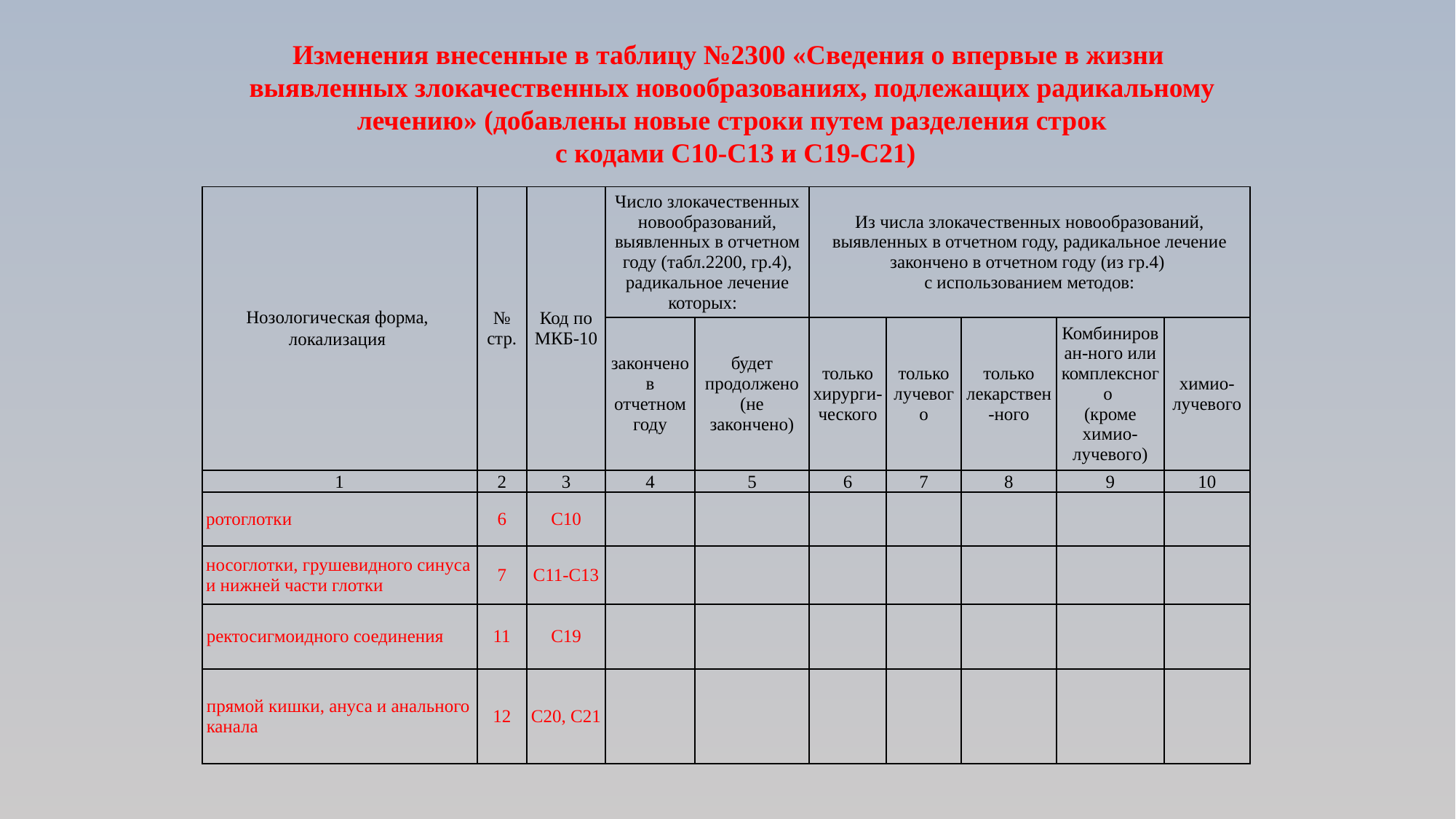

# Изменения внесенные в таблицу №2300 «Сведения о впервые в жизни выявленных злокачественных новообразованиях, подлежащих радикальному лечению» (добавлены новые строки путем разделения строк с кодами С10-С13 и С19-С21)
| Нозологическая форма, локализация | № стр. | Код по МКБ-10 | Число злокачественных новообразований, выявленных в отчетном году (табл.2200, гр.4), радикальное лечение которых: |  | Из числа злокачественных новообразований, выявленных в отчетном году, радикальное лечение закончено в отчетном году (из гр.4) с использованием методов: |  |  |  |  |
| --- | --- | --- | --- | --- | --- | --- | --- | --- | --- |
|  |  |  | закончено в отчетном году | будет продолжено (не закончено) | только хирурги-ческого | только лучевого | только лекарствен-ного | Комбинирован-ного или комплексного (кроме химио-лучевого) | химио-лучевого |
| 1 | 2 | 3 | 4 | 5 | 6 | 7 | 8 | 9 | 10 |
| ротоглотки | 6 | С10 |  |  |  |  |  |  |  |
| носоглотки, грушевидного синуса и нижней части глотки | 7 | С11-С13 |  |  |  |  |  |  |  |
| ректосигмоидного соединения | 11 | С19 |  |  |  |  |  |  |  |
| прямой кишки, ануса и анального канала | 12 | С20, С21 |  |  |  |  |  |  |  |